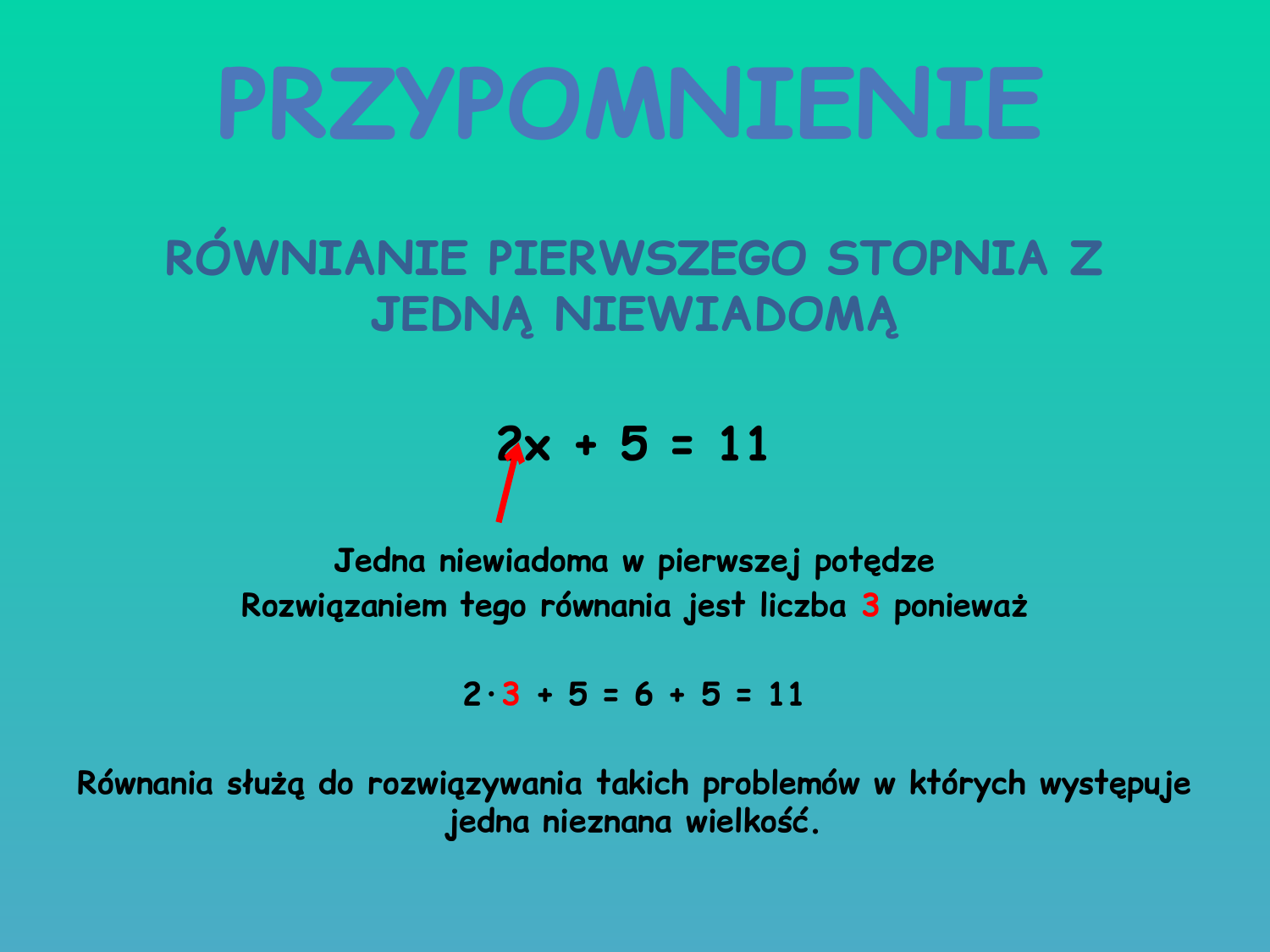

PRZYPOMNIENIE
RÓWNIANIE PIERWSZEGO STOPNIA Z JEDNĄ NIEWIADOMĄ

2x + 5 = 11

Jedna niewiadoma w pierwszej potędze
Rozwiązaniem tego równania jest liczba 3 ponieważ

2∙3 + 5 = 6 + 5 = 11

Równania służą do rozwiązywania takich problemów w których występuje jedna nieznana wielkość.